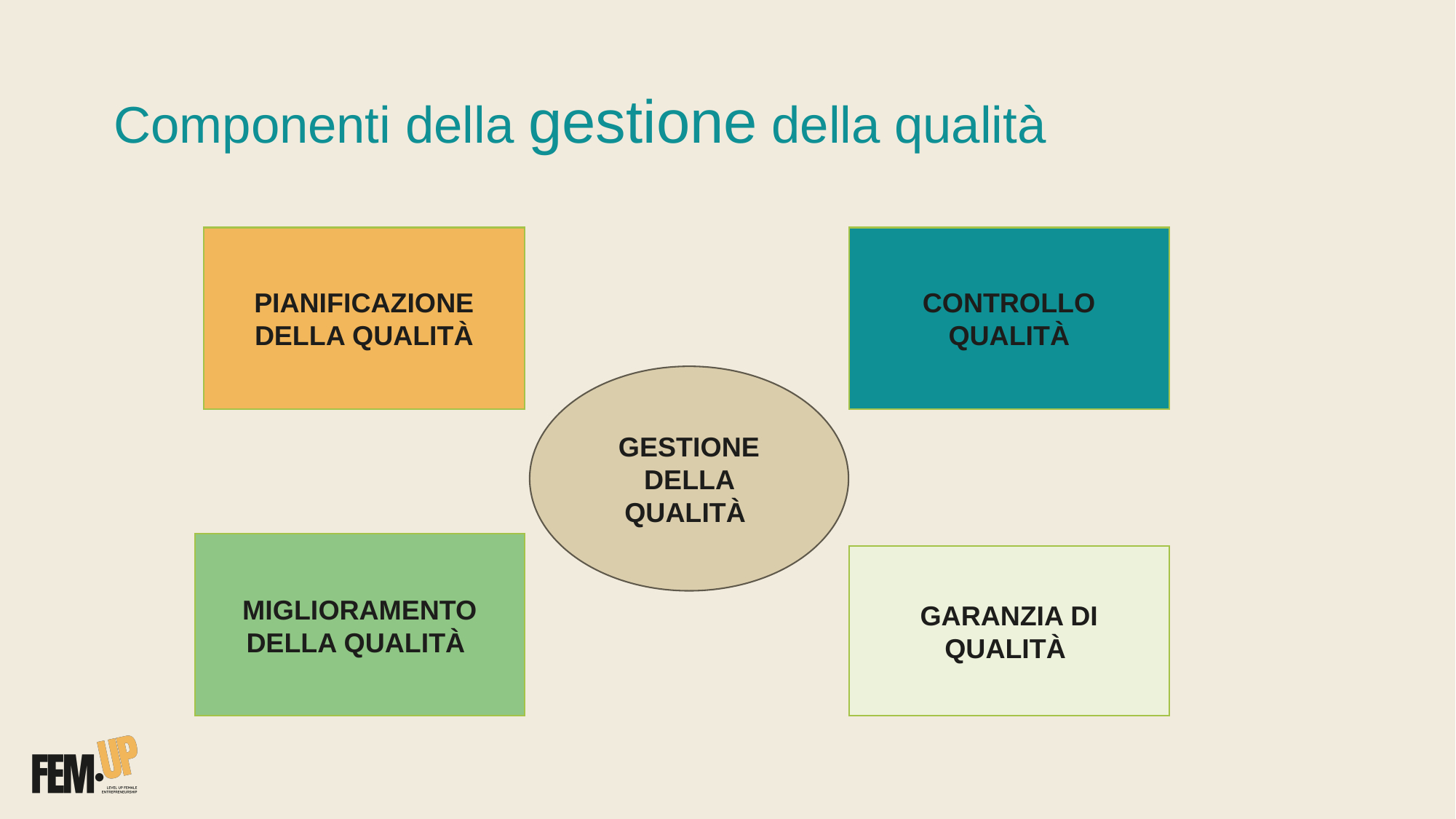

# Componenti della gestione della qualità
PIANIFICAZIONE DELLA QUALITÀ
CONTROLLO QUALITÀ

GESTIONE DELLA QUALITÀ

MIGLIORAMENTO DELLA QUALITÀ
GARANZIA DI QUALITÀ